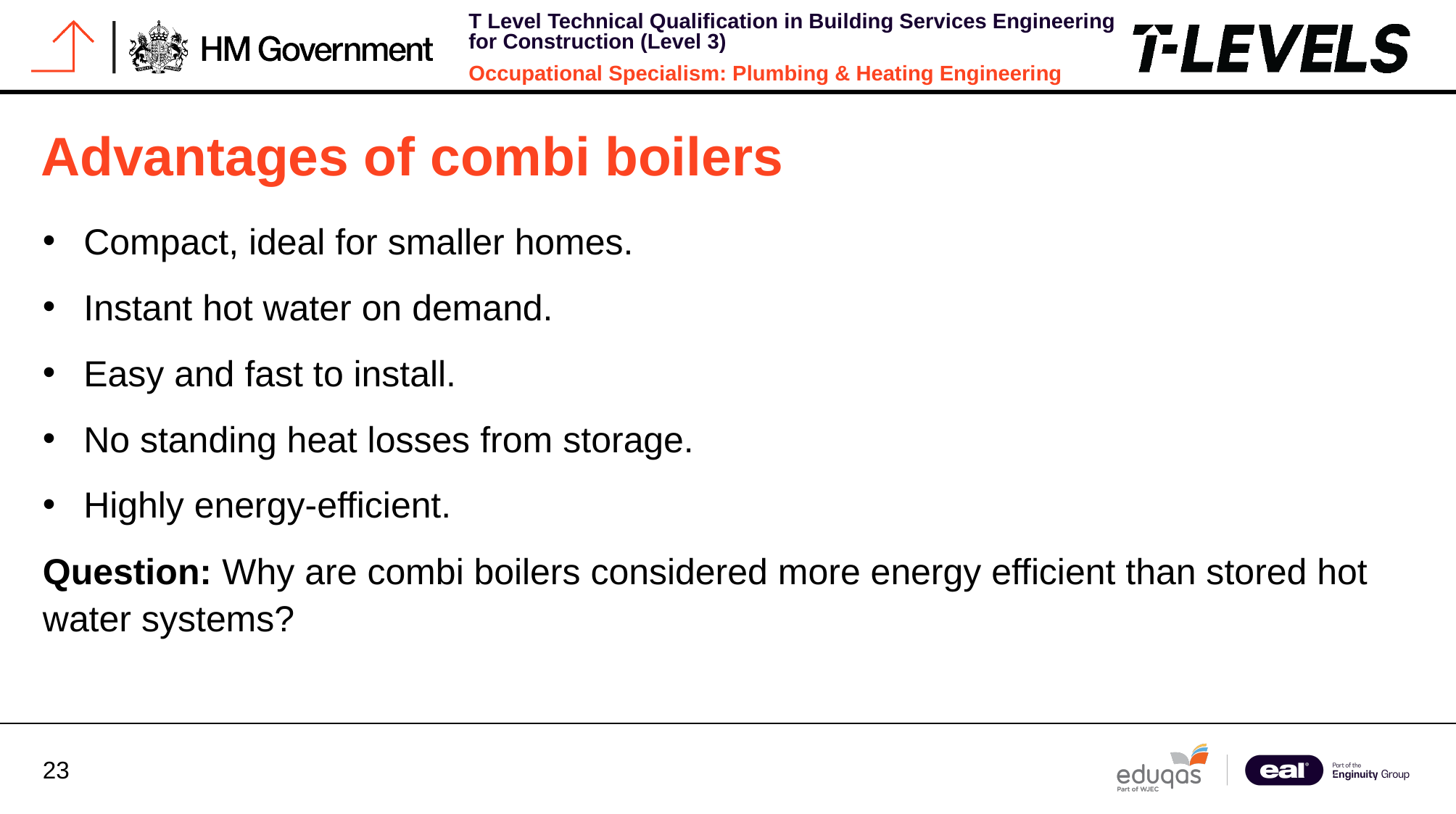

# Advantages of combi boilers
Compact, ideal for smaller homes.
Instant hot water on demand.
Easy and fast to install.
No standing heat losses from storage.
Highly energy-efficient.
Question: Why are combi boilers considered more energy efficient than stored hot water systems?